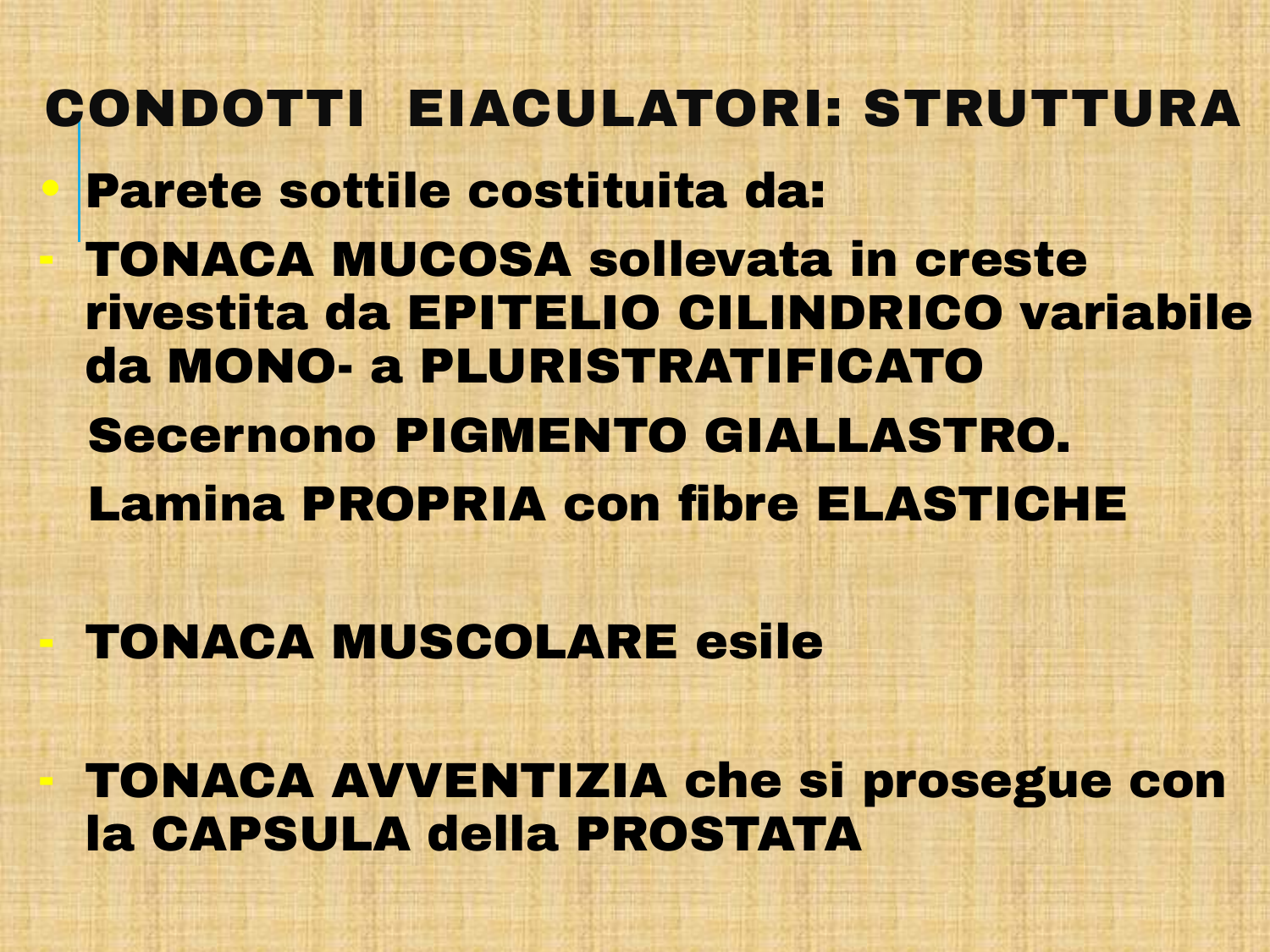

# CONDOTTI  EIACULATORI: STRUTTURA
Parete sottile costituita da:
TONACA MUCOSA sollevata in creste rivestita da EPITELIO CILINDRICO variabile da MONO- a PLURISTRATIFICATO
   Secernono PIGMENTO GIALLASTRO.
   Lamina PROPRIA con fibre ELASTICHE

TONACA MUSCOLARE esile

TONACA AVVENTIZIA che si prosegue con la CAPSULA della PROSTATA